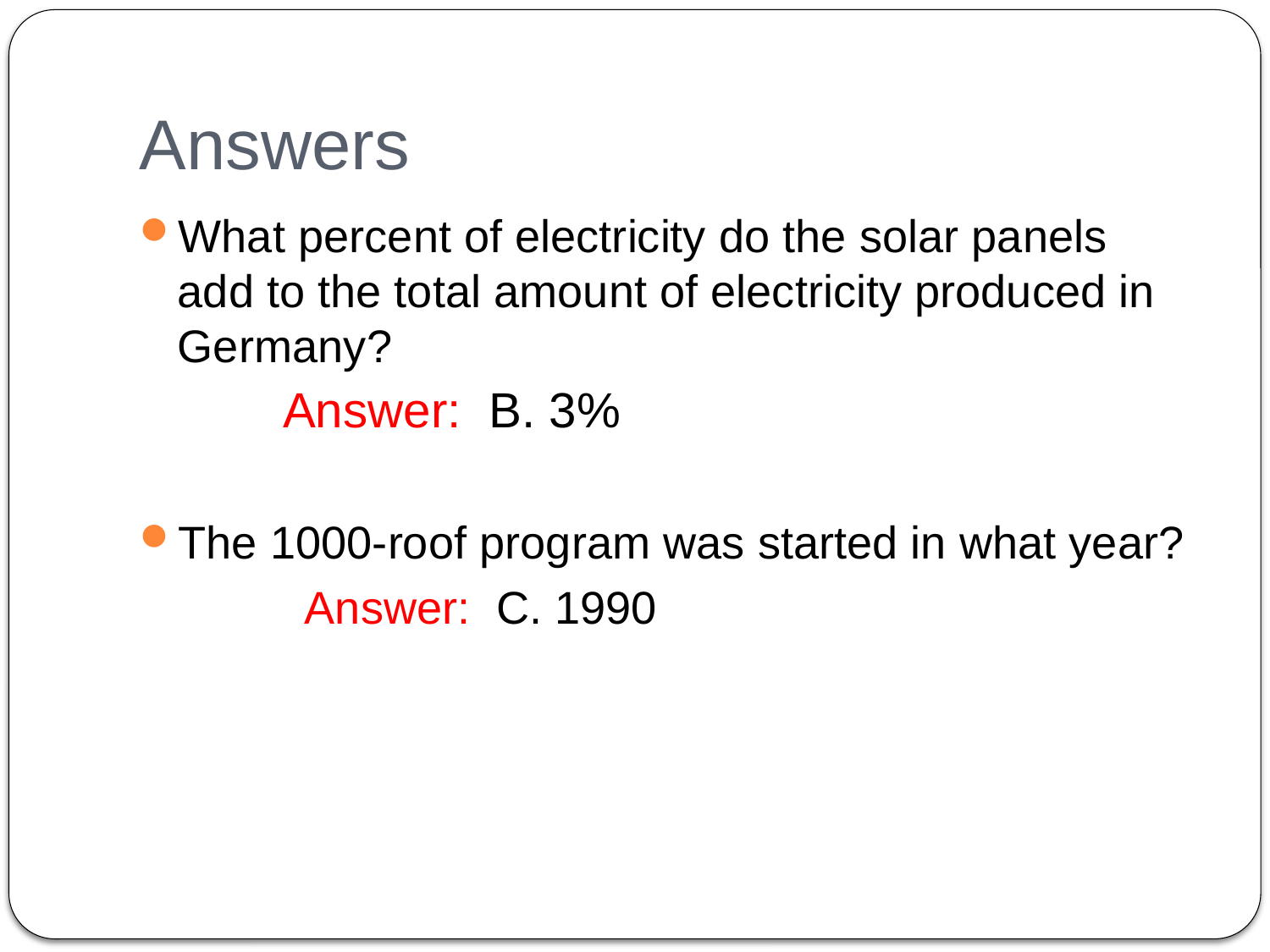

# Answers
What percent of electricity do the solar panels add to the total amount of electricity produced in Germany?
  	   Answer:  B. 3%

The 1000-roof program was started in what year?
 		Answer:  C. 1990